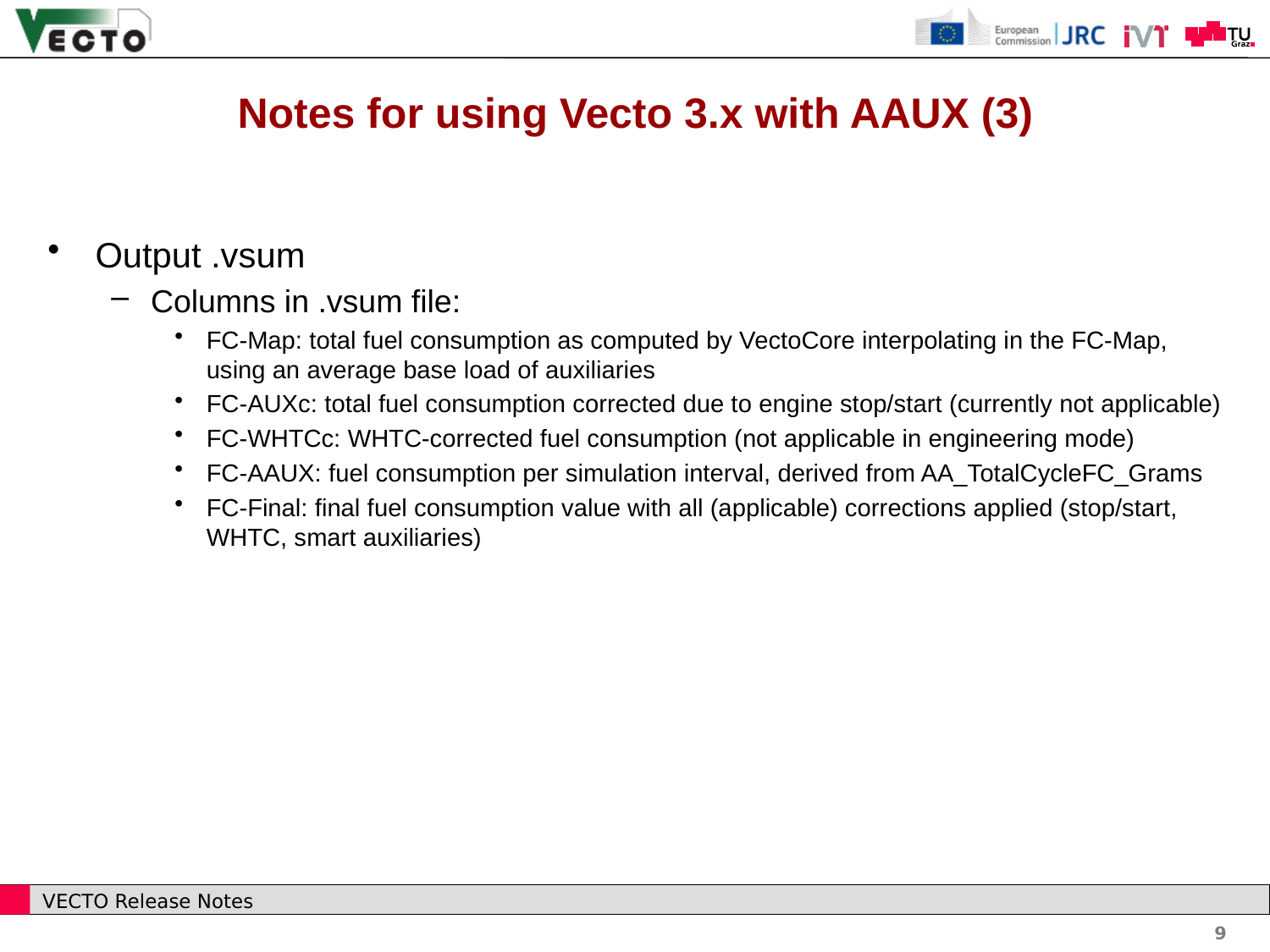

# Notes for using Vecto 3.x with AAUX (3)
Output .vsum
Columns in .vsum file:
FC-Map: total fuel consumption as computed by VectoCore interpolating in the FC-Map, using an average base load of auxiliaries
FC-AUXc: total fuel consumption corrected due to engine stop/start (currently not applicable)
FC-WHTCc: WHTC-corrected fuel consumption (not applicable in engineering mode)
FC-AAUX: fuel consumption per simulation interval, derived from AA_TotalCycleFC_Grams
FC-Final: final fuel consumption value with all (applicable) corrections applied (stop/start, WHTC, smart auxiliaries)